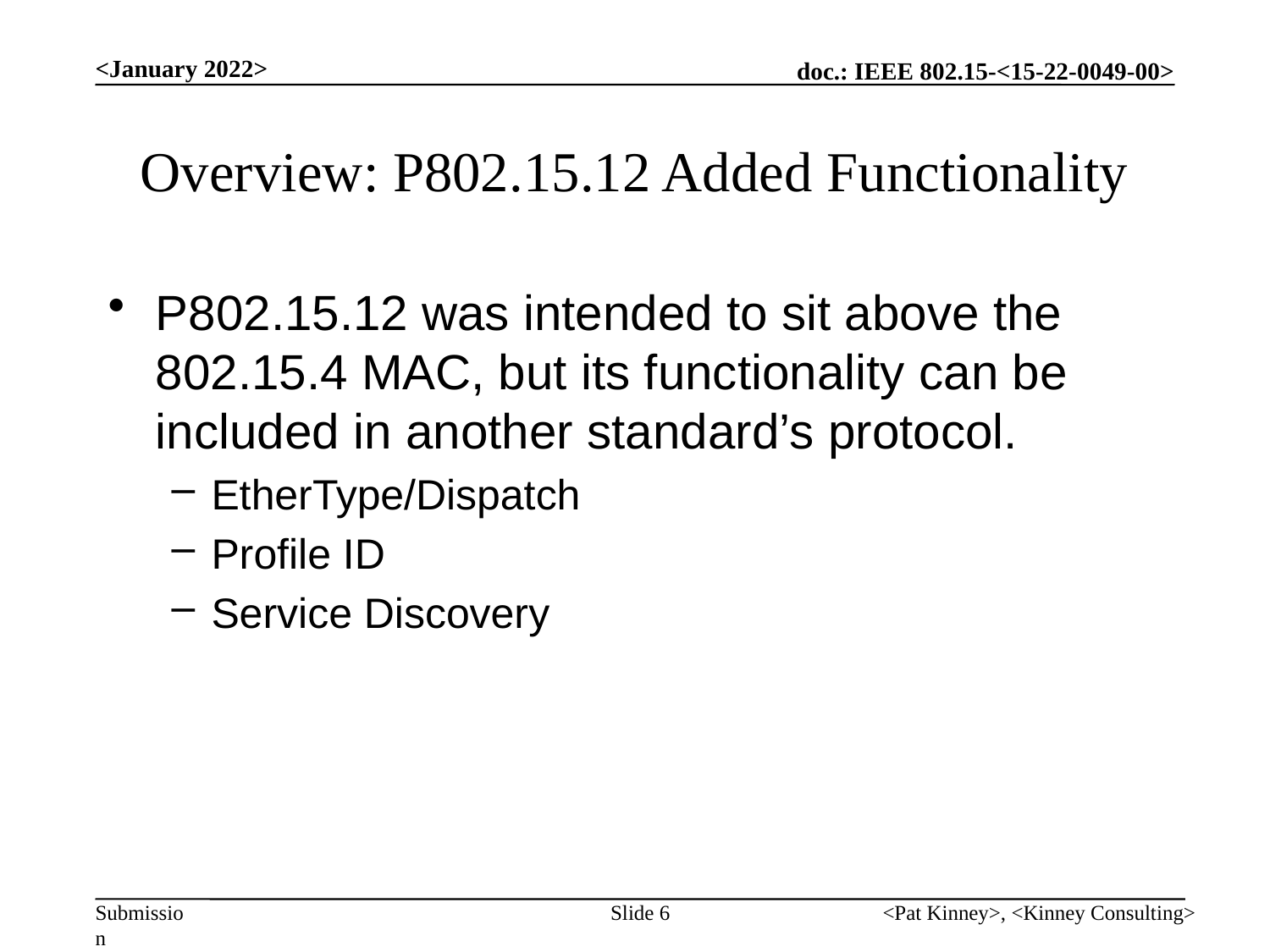

<January 2022>
# Overview: P802.15.12 Added Functionality
P802.15.12 was intended to sit above the 802.15.4 MAC, but its functionality can be included in another standard’s protocol.
EtherType/Dispatch
Profile ID
Service Discovery

Slide 6
<Pat Kinney>, <Kinney Consulting>